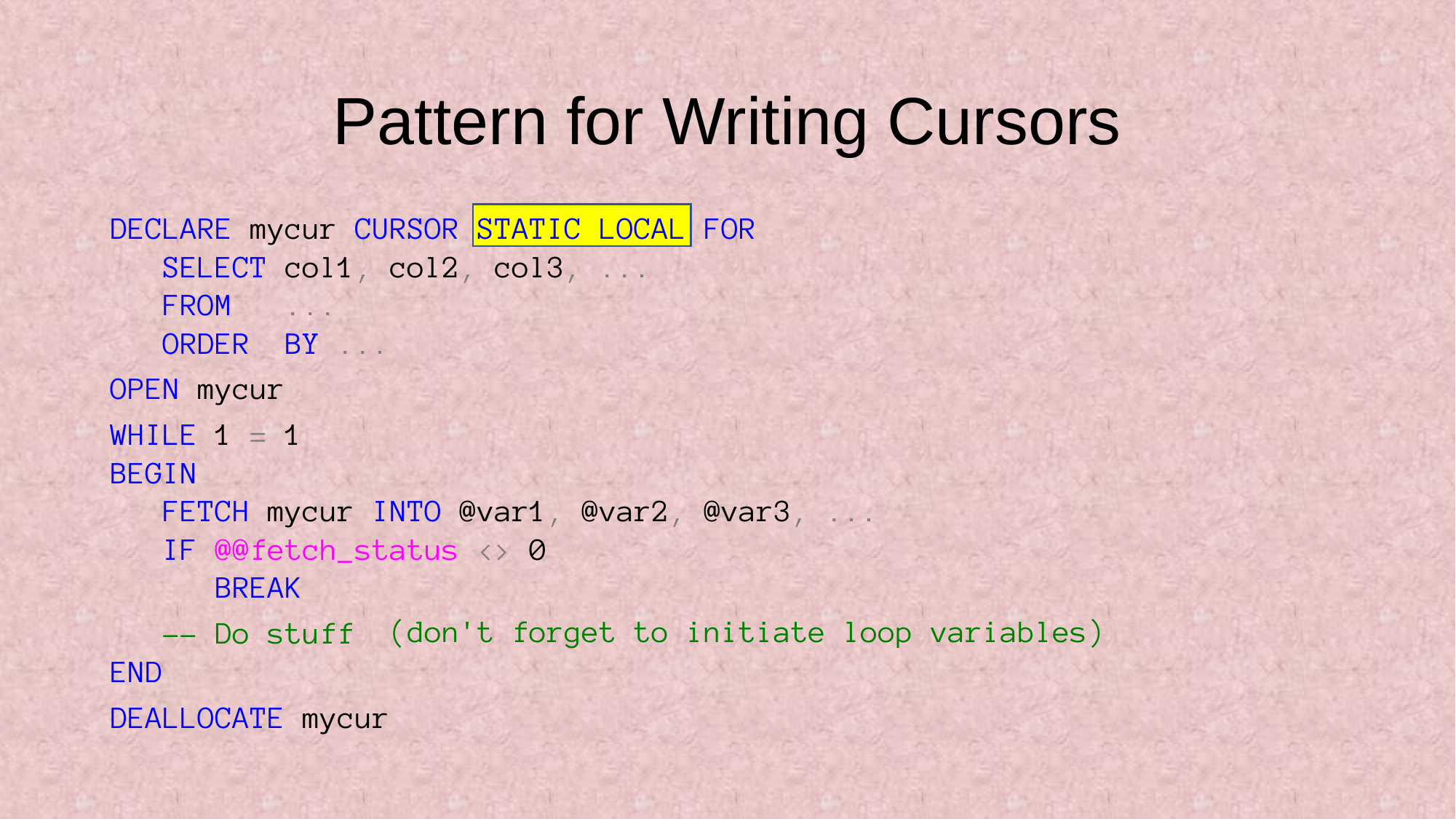

# Pattern for Writing Cursors
DECLARE mycur CURSOR STATIC LOCAL FOR
   SELECT col1, col2, col3, ...
   FROM   ...
   ORDER  BY ...
OPEN mycur
WHILE 1 = 1
BEGIN
   FETCH mycur INTO @var1, @var2, @var3, ...
   IF @@fetch_status <> 0
      BREAK
   -- Do stuff
END
DEALLOCATE mycur

(don't forget to initiate loop variables)